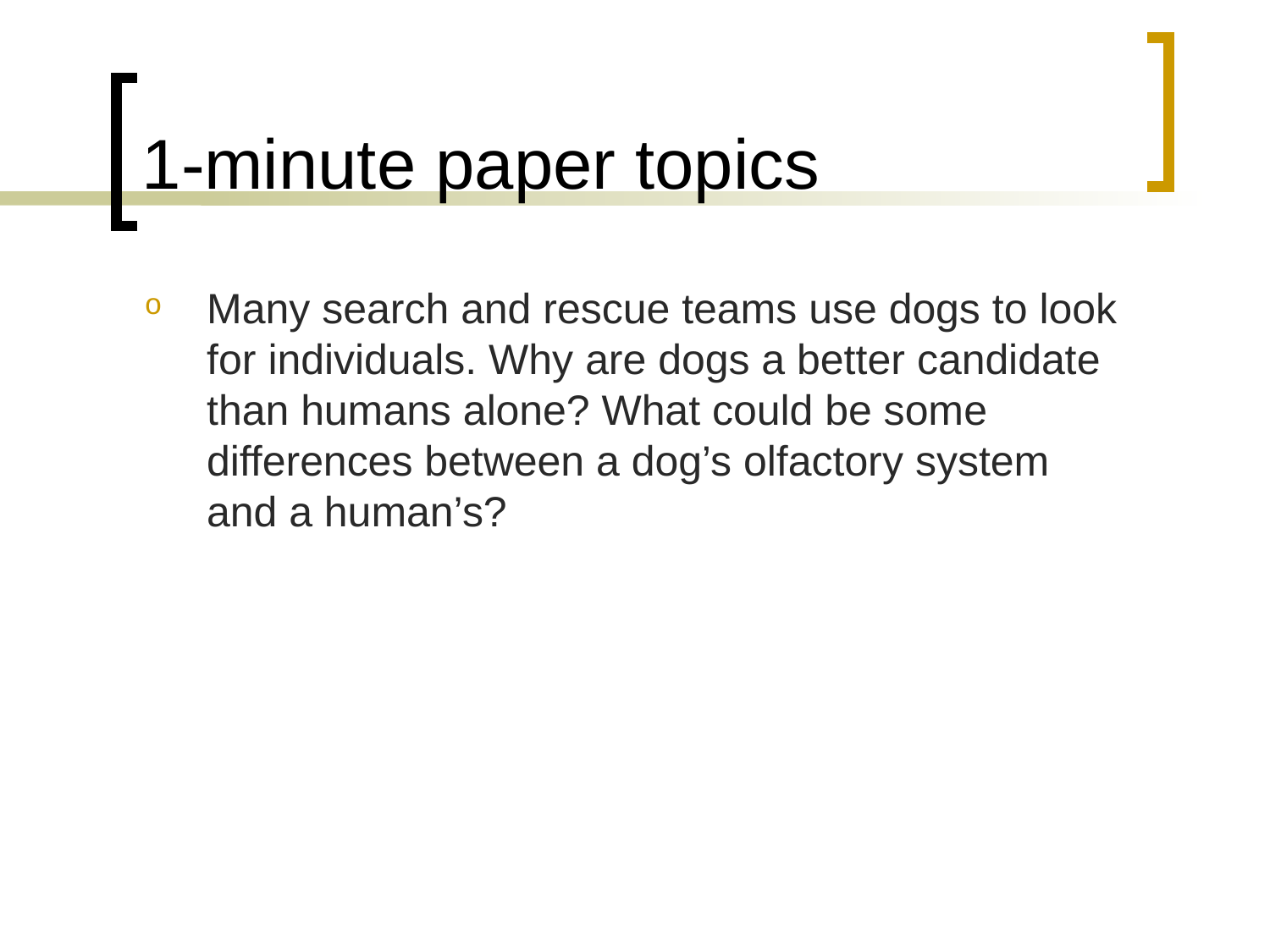

# 1-minute paper topics
Many search and rescue teams use dogs to look for individuals. Why are dogs a better candidate than humans alone? What could be some differences between a dog’s olfactory system and a human’s?